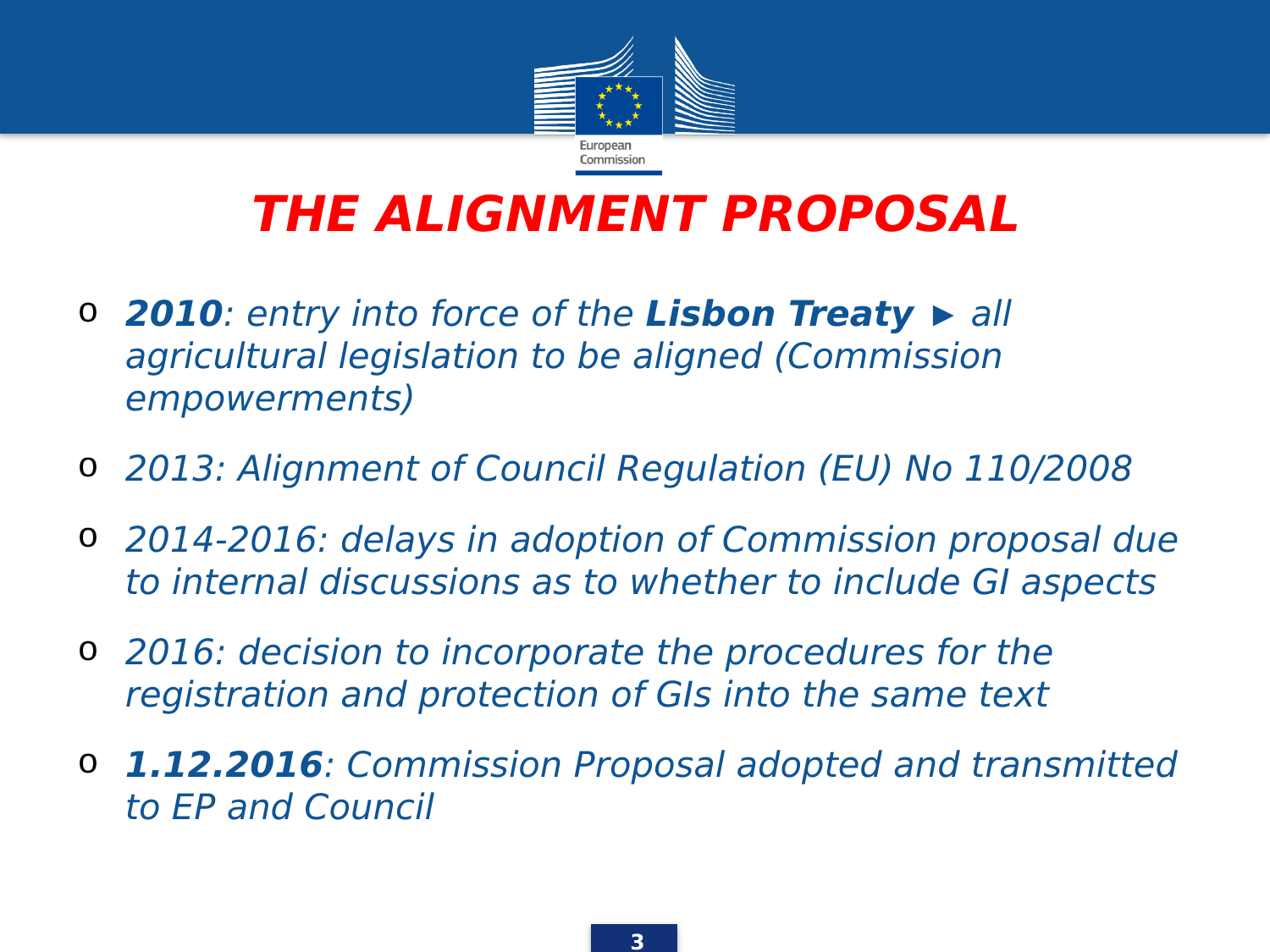

The Alignment Proposal
2010: entry into force of the Lisbon Treaty ► all agricultural legislation to be aligned (Commission empowerments)
2013: Alignment of Council Regulation (EU) No 110/2008
2014-2016: delays in adoption of Commission proposal due to internal discussions as to whether to include GI aspects
2016: decision to incorporate the procedures for the registration and protection of GIs into the same text
1.12.2016: Commission Proposal adopted and transmitted to EP and Council